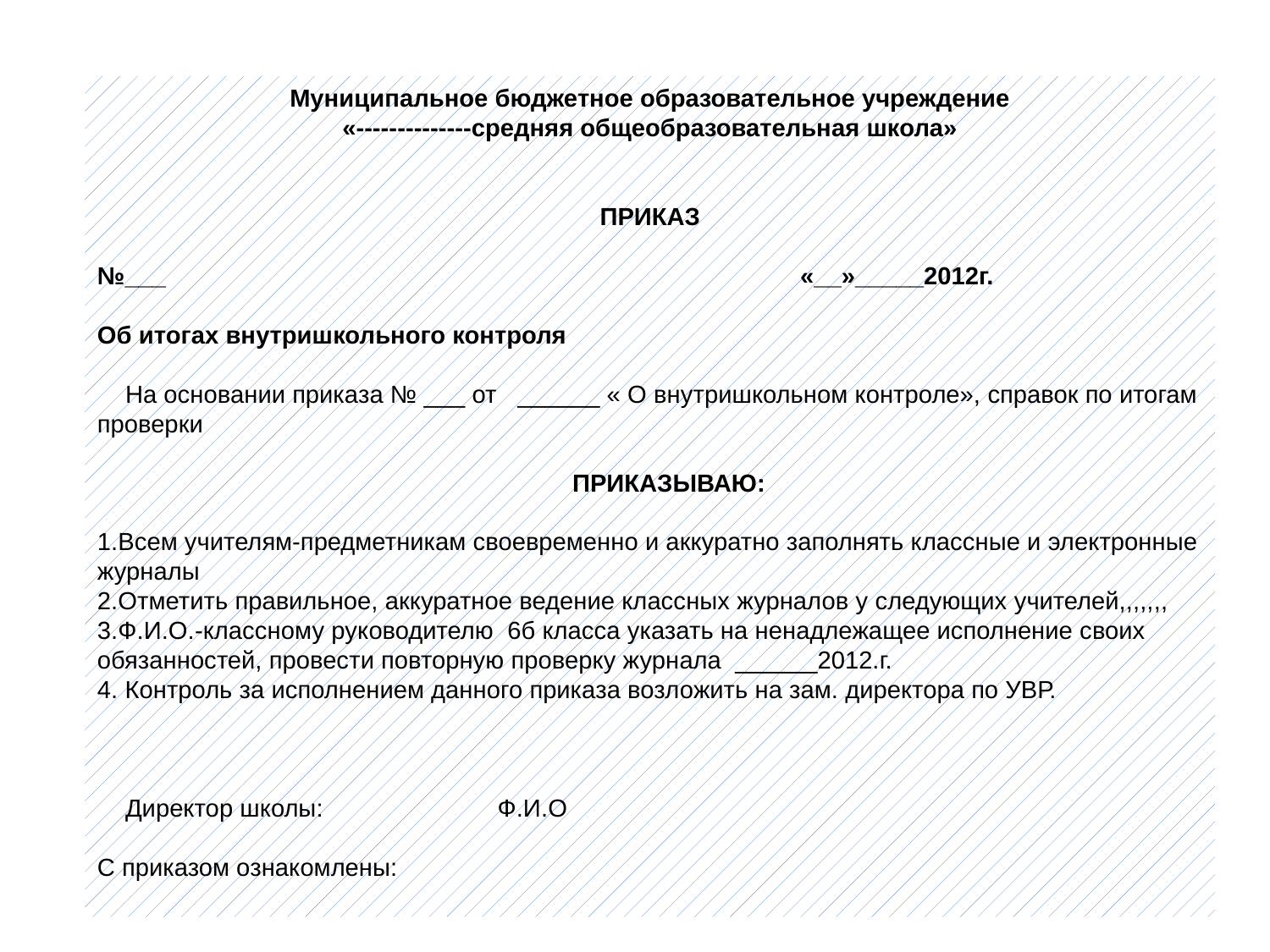

Муниципальное бюджетное образовательное учреждение
«--------------средняя общеобразовательная школа»

ПРИКАЗ

№___                                                                                           «__»_____2012г.

Об итогах внутришкольного контроля

    На основании приказа № ___ от   ______ « О внутришкольном контроле», справок по итогам проверки

                                                                    ПРИКАЗЫВАЮ:

1.Всем учителям-предметникам своевременно и аккуратно заполнять классные и электронные журналы
2.Отметить правильное, аккуратное ведение классных журналов у следующих учителей,,,,,,,
3.Ф.И.О.-классному руководителю  6б класса указать на ненадлежащее исполнение своих обязанностей, провести повторную проверку журнала  ______2012.г.
4. Контроль за исполнением данного приказа возложить на зам. директора по УВР.

    Директор школы:                         Ф.И.О

С приказом ознакомлены: